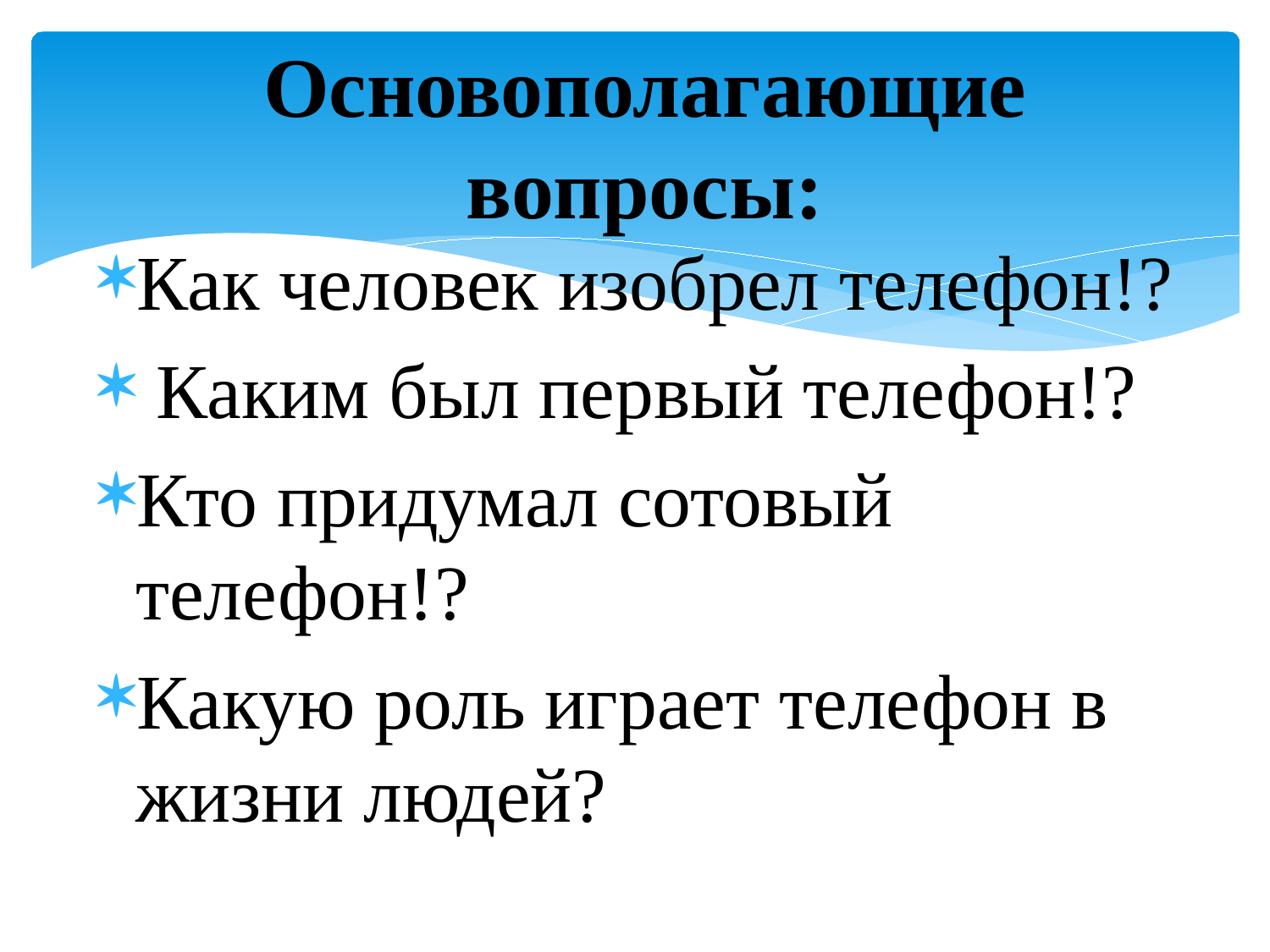

#
Основополагающие вопросы:
Как человек изобрел телефон!?
 Каким был первый телефон!?
Кто придумал сотовый телефон!?
Какую роль играет телефон в жизни людей?